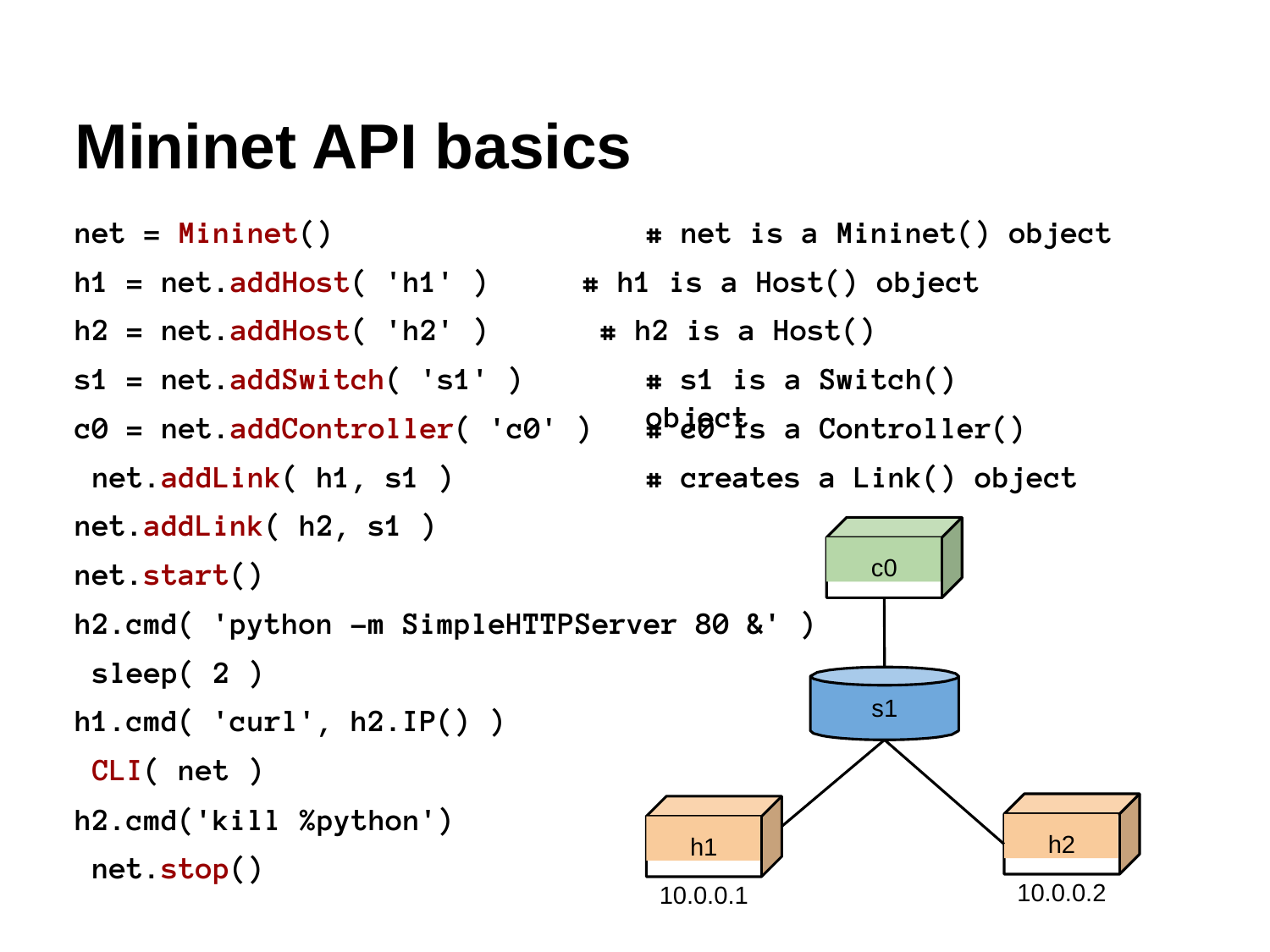

# Mininet API basics
net = Mininet()
# net is a Mininet() object
h1 = net.addHost( 'h1' )  h2 = net.addHost( 'h2' )  s1 = net.addSwitch( 's1' )
# h1 is a Host() object  # h2 is a Host()
# s1 is a Switch() object
c0 = net.addController( 'c0' )  net.addLink( h1, s1 )  net.addLink( h2, s1 )  net.start()
# c0 is a Controller()
# creates a Link() object

c0

h2.cmd( 'python -m SimpleHTTPServer 80 &' )  sleep( 2 )
h1.cmd( 'curl', h2.IP() )  CLI( net )

s1

h2.cmd('kill %python')  net.stop()

h2

h1

10.0.0.2
10.0.0.1